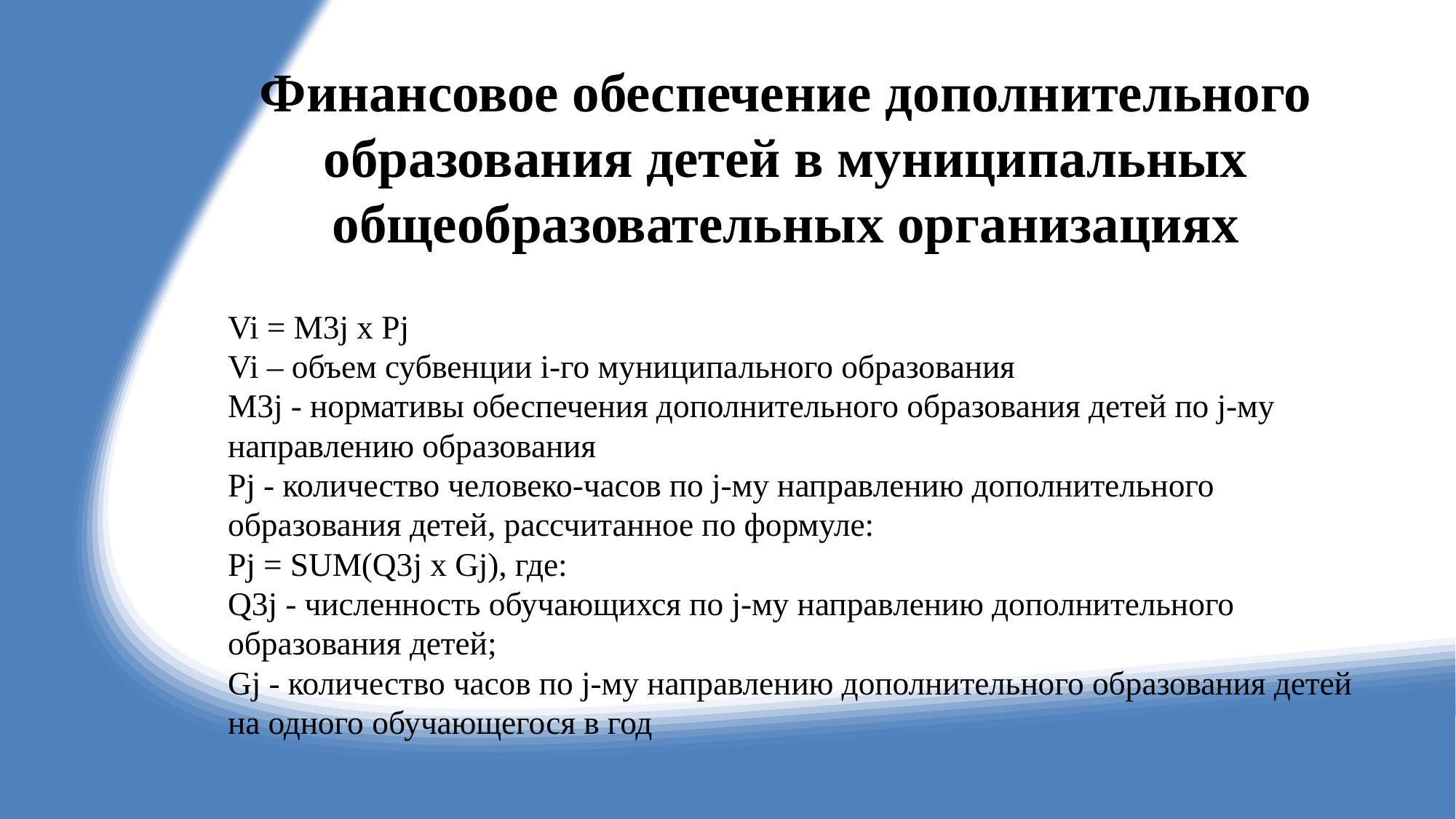

# Финансовое обеспечение дополнительного образования детей в муниципальных общеобразовательных организациях

Vi = M3j x Pj
Vi – объем субвенции i-го муниципального образования
M3j - нормативы обеспечения дополнительного образования детей по j-му направлению образования
Pj - количество человеко-часов по j-му направлению дополнительного образования детей, рассчитанное по формуле:
Pj = SUM(Q3j x Gj), где:
Q3j - численность обучающихся по j-му направлению дополнительного образования детей;
Gj - количество часов по j-му направлению дополнительного образования детей на одного обучающегося в год